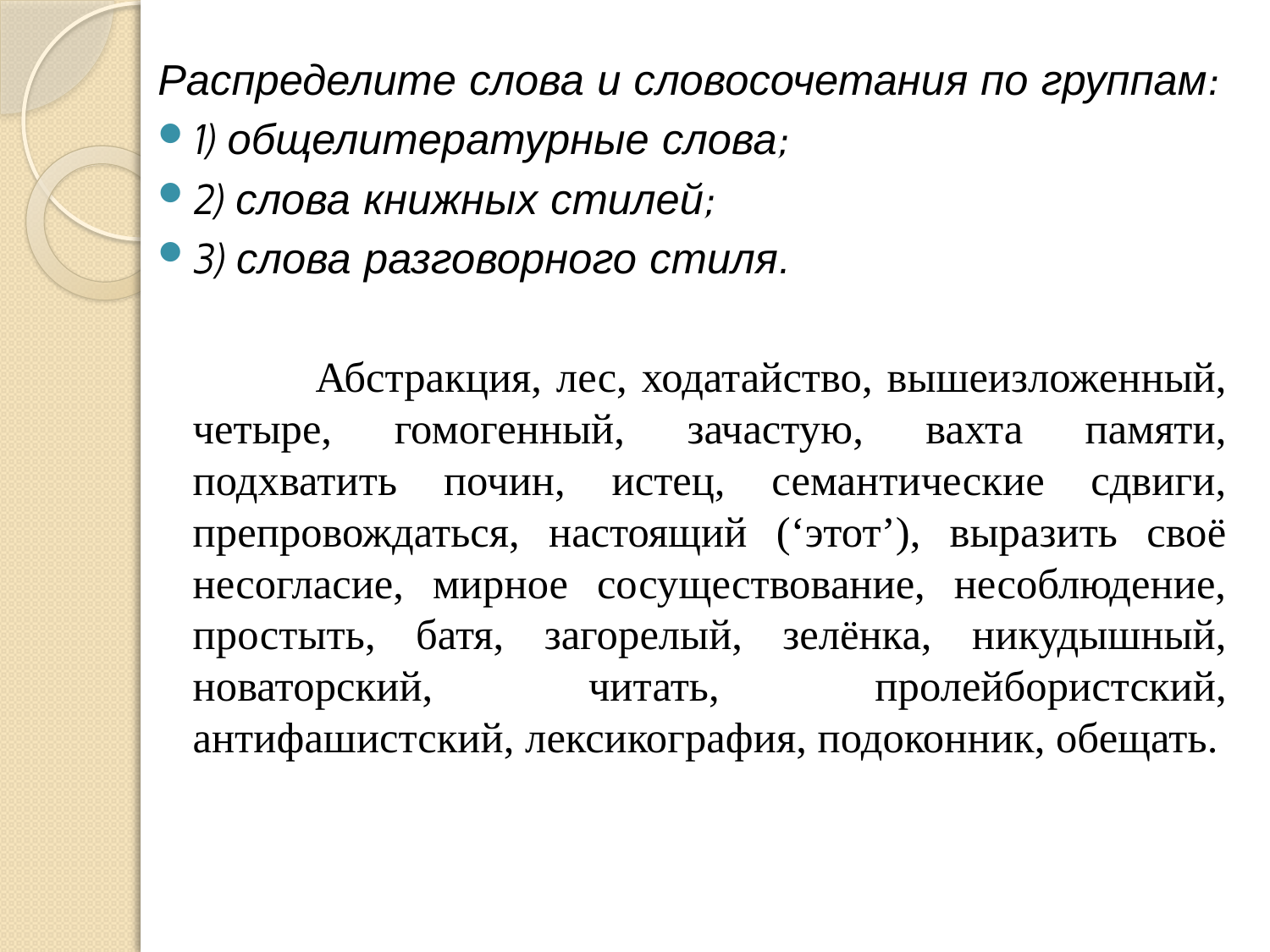

Распределите слова и словосочетания по группам:
1) общелитературные слова;
2) слова книжных стилей;
3) слова разговорного стиля.

           Абстракция, лес, ходатайство, вышеизложенный, четыре, гомогенный, зачастую, вахта памяти, подхватить почин, истец, семантические сдвиги, препровождаться, настоящий (‘этот’), выразить своё несогласие, мирное сосуществование, несоблюдение, простыть, батя, загорелый, зелёнка, никудышный, новаторский, читать, пролейбористский, антифашистский, лексикография, подоконник, обещать.